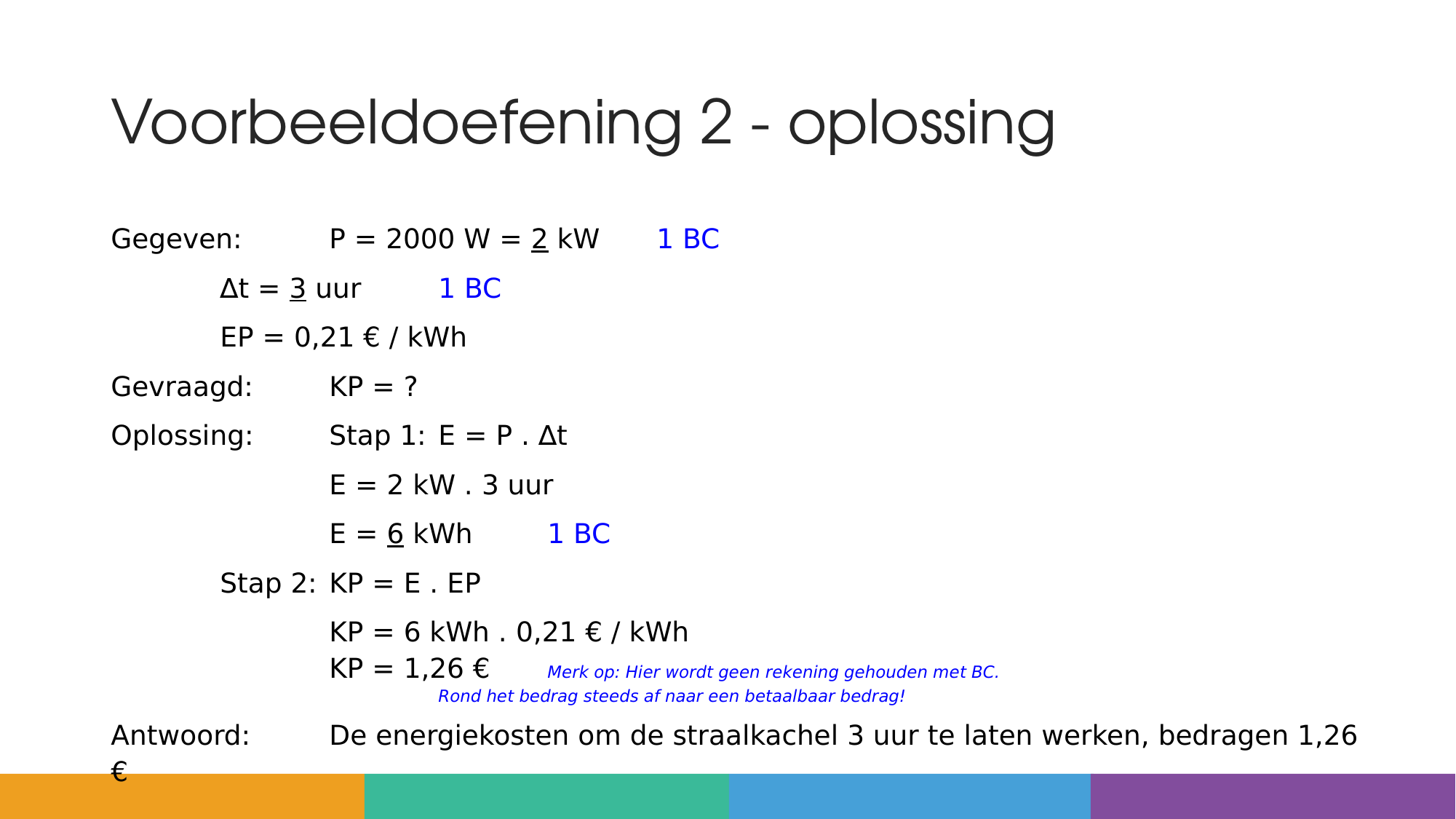

# Voorbeeldoefening 2 - oplossing
Gegeven:	P = 2000 W = 2 kW	1 BC
	∆t = 3 uur	1 BC
	EP = 0,21 € / kWh
Gevraagd:	KP = ?
Oplossing:	Stap 1:	E = P . ∆t
		E = 2 kW . 3 uur
		E = 6 kWh	1 BC
	Stap 2:	KP = E . EP
		KP = 6 kWh . 0,21 € / kWh
		KP = 1,26 €	Merk op: Hier wordt geen rekening gehouden met BC.
			Rond het bedrag steeds af naar een betaalbaar bedrag!
Antwoord:	De energiekosten om de straalkachel 3 uur te laten werken, bedragen 1,26 €